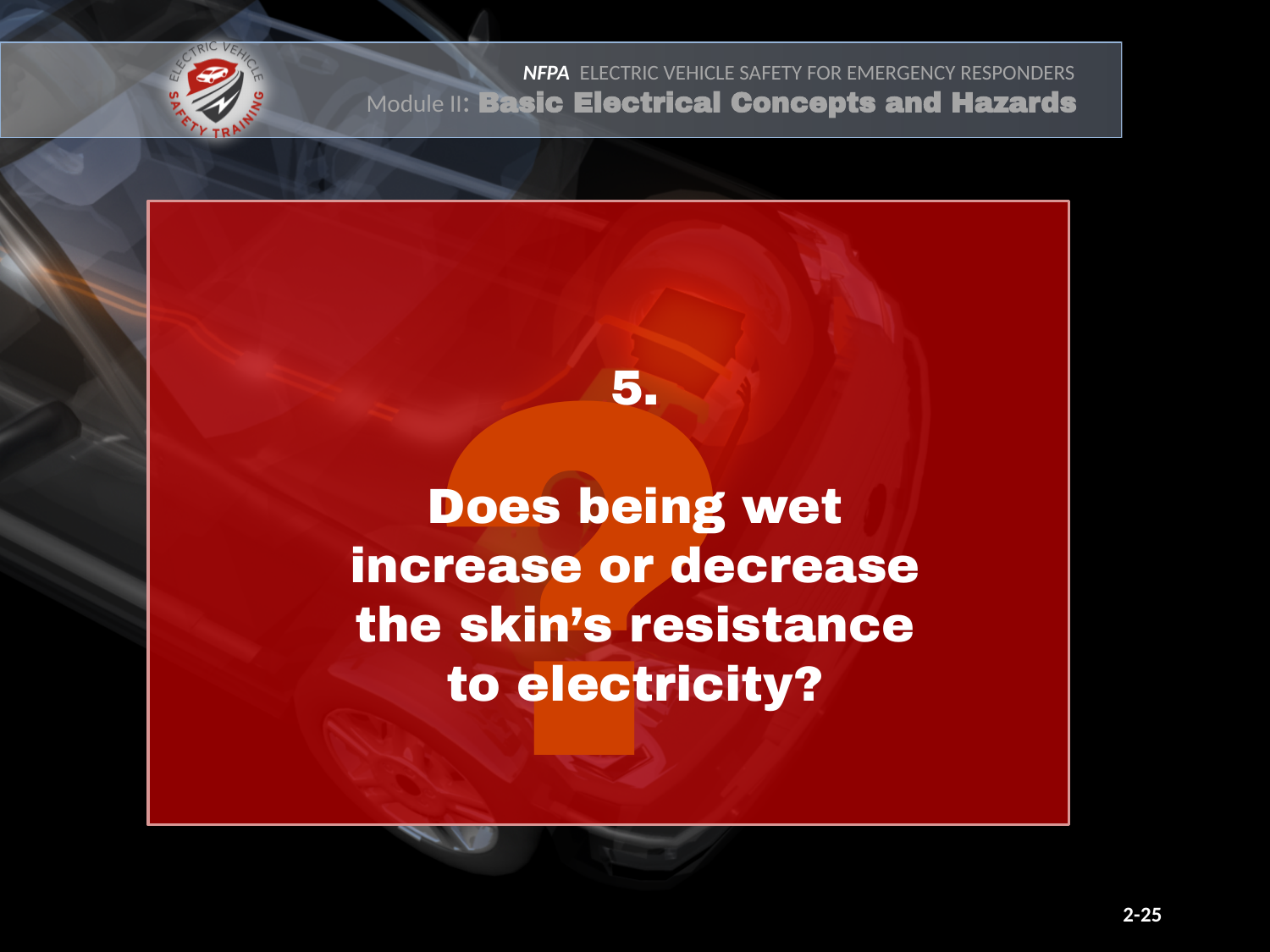

?
5.

Does being wet increase or decrease the skin’s resistance to electricity?
2-25